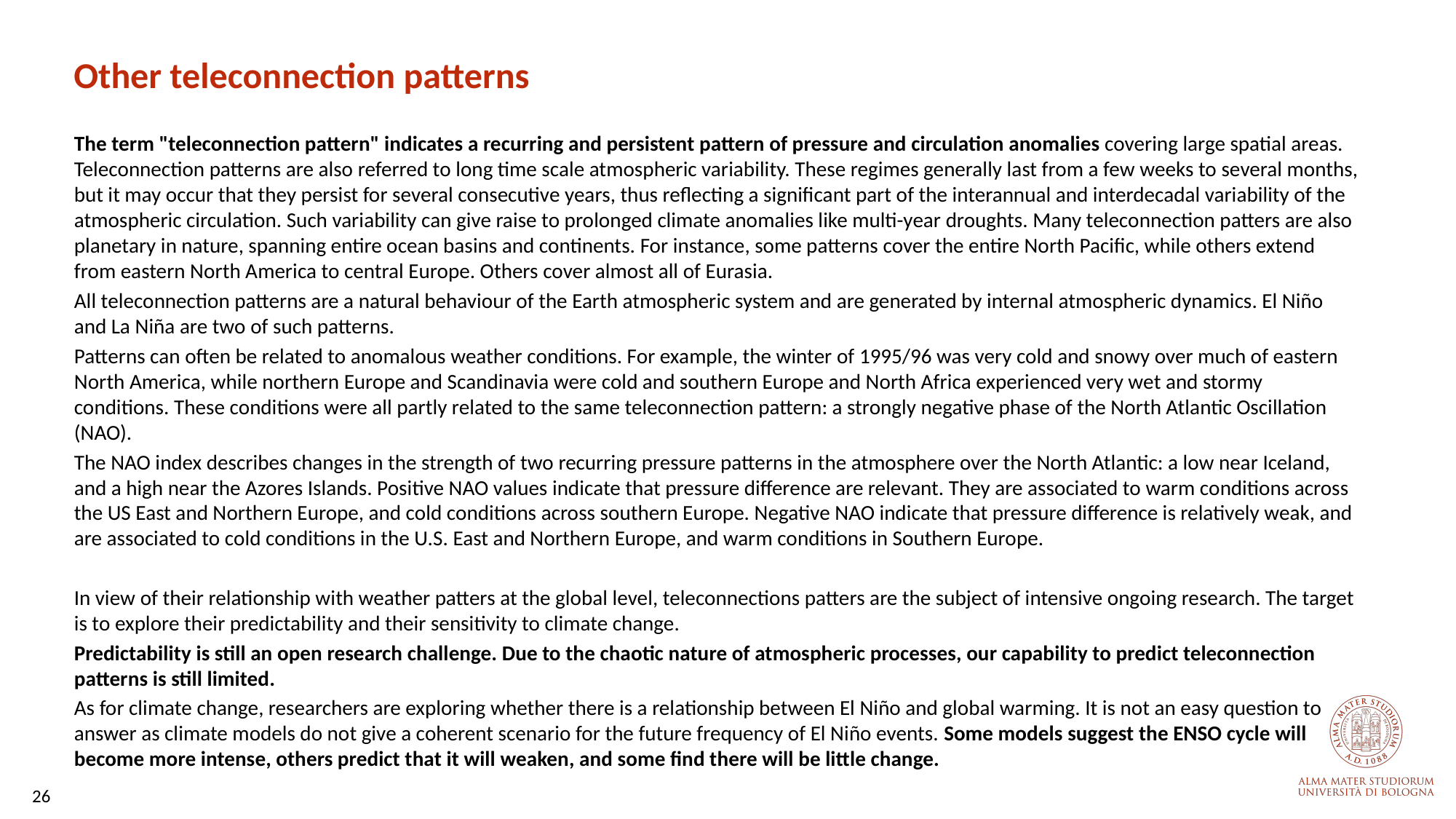

Other teleconnection patterns

The term "teleconnection pattern" indicates a recurring and persistent pattern of pressure and circulation anomalies covering large spatial areas. Teleconnection patterns are also referred to long time scale atmospheric variability. These regimes generally last from a few weeks to several months, but it may occur that they persist for several consecutive years, thus reflecting a significant part of the interannual and interdecadal variability of the atmospheric circulation. Such variability can give raise to prolonged climate anomalies like multi-year droughts. Many teleconnection patters are also planetary in nature, spanning entire ocean basins and continents. For instance, some patterns cover the entire North Pacific, while others extend from eastern North America to central Europe. Others cover almost all of Eurasia.
All teleconnection patterns are a natural behaviour of the Earth atmospheric system and are generated by internal atmospheric dynamics. El Niño and La Niña are two of such patterns.
Patterns can often be related to anomalous weather conditions. For example, the winter of 1995/96 was very cold and snowy over much of eastern North America, while northern Europe and Scandinavia were cold and southern Europe and North Africa experienced very wet and stormy conditions. These conditions were all partly related to the same teleconnection pattern: a strongly negative phase of the North Atlantic Oscillation (NAO).
The NAO index describes changes in the strength of two recurring pressure patterns in the atmosphere over the North Atlantic: a low near Iceland, and a high near the Azores Islands. Positive NAO values indicate that pressure difference are relevant. They are associated to warm conditions across the US East and Northern Europe, and cold conditions across southern Europe. Negative NAO indicate that pressure difference is relatively weak, and are associated to cold conditions in the U.S. East and Northern Europe, and warm conditions in Southern Europe.

In view of their relationship with weather patters at the global level, teleconnections patters are the subject of intensive ongoing research. The target is to explore their predictability and their sensitivity to climate change.
Predictability is still an open research challenge. Due to the chaotic nature of atmospheric processes, our capability to predict teleconnection patterns is still limited.
As for climate change, researchers are exploring whether there is a relationship between El Niño and global warming. It is not an easy question to answer as climate models do not give a coherent scenario for the future frequency of El Niño events. Some models suggest the ENSO cycle will become more intense, others predict that it will weaken, and some find there will be little change.